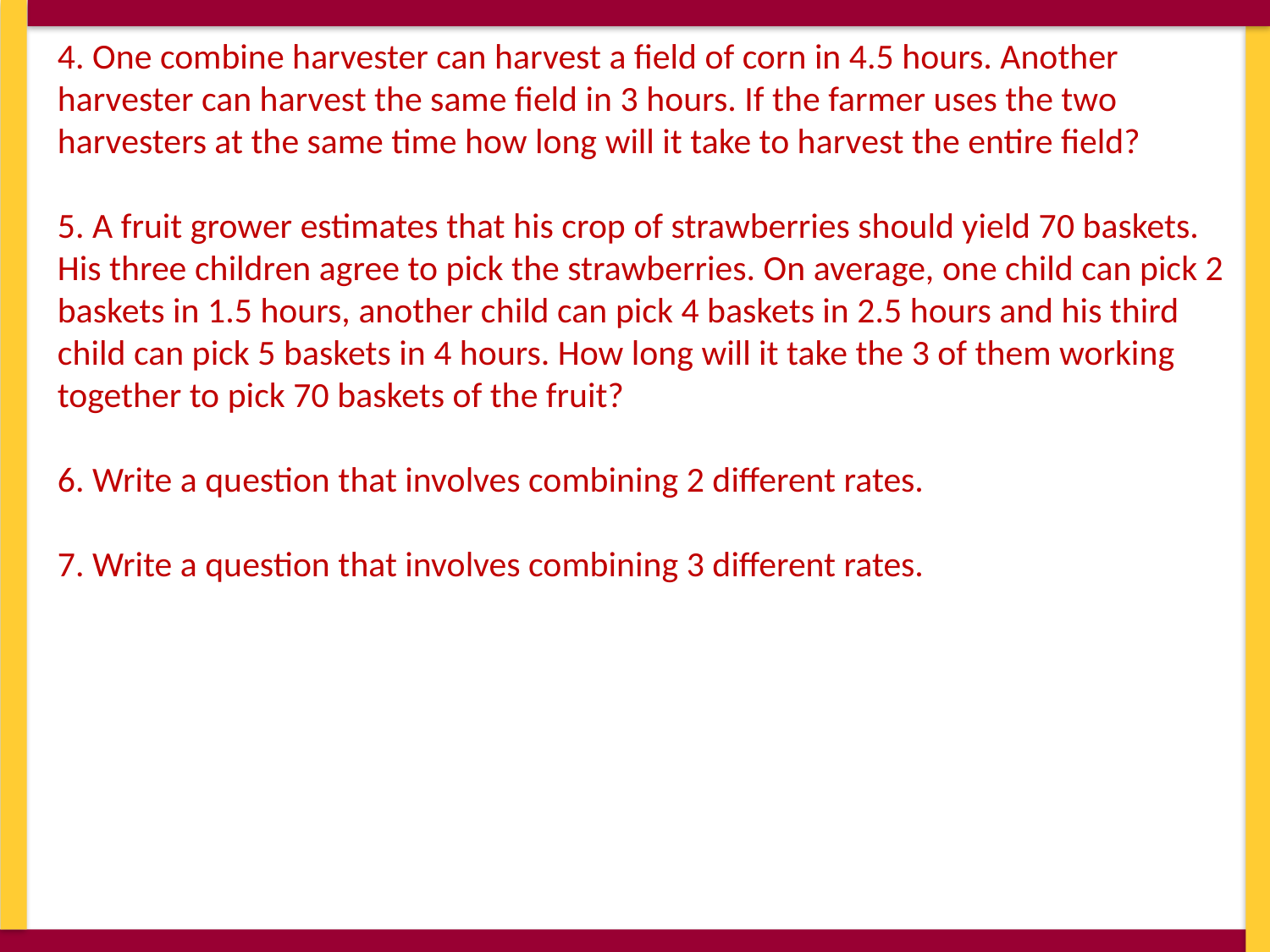

4. One combine harvester can harvest a field of corn in 4.5 hours. Another
harvester can harvest the same field in 3 hours. If the farmer uses the two
harvesters at the same time how long will it take to harvest the entire field?

5. A fruit grower estimates that his crop of strawberries should yield 70 baskets.
His three children agree to pick the strawberries. On average, one child can pick 2 baskets in 1.5 hours, another child can pick 4 baskets in 2.5 hours and his third child can pick 5 baskets in 4 hours. How long will it take the 3 of them working together to pick 70 baskets of the fruit?

6. Write a question that involves combining 2 different rates.

7. Write a question that involves combining 3 different rates.